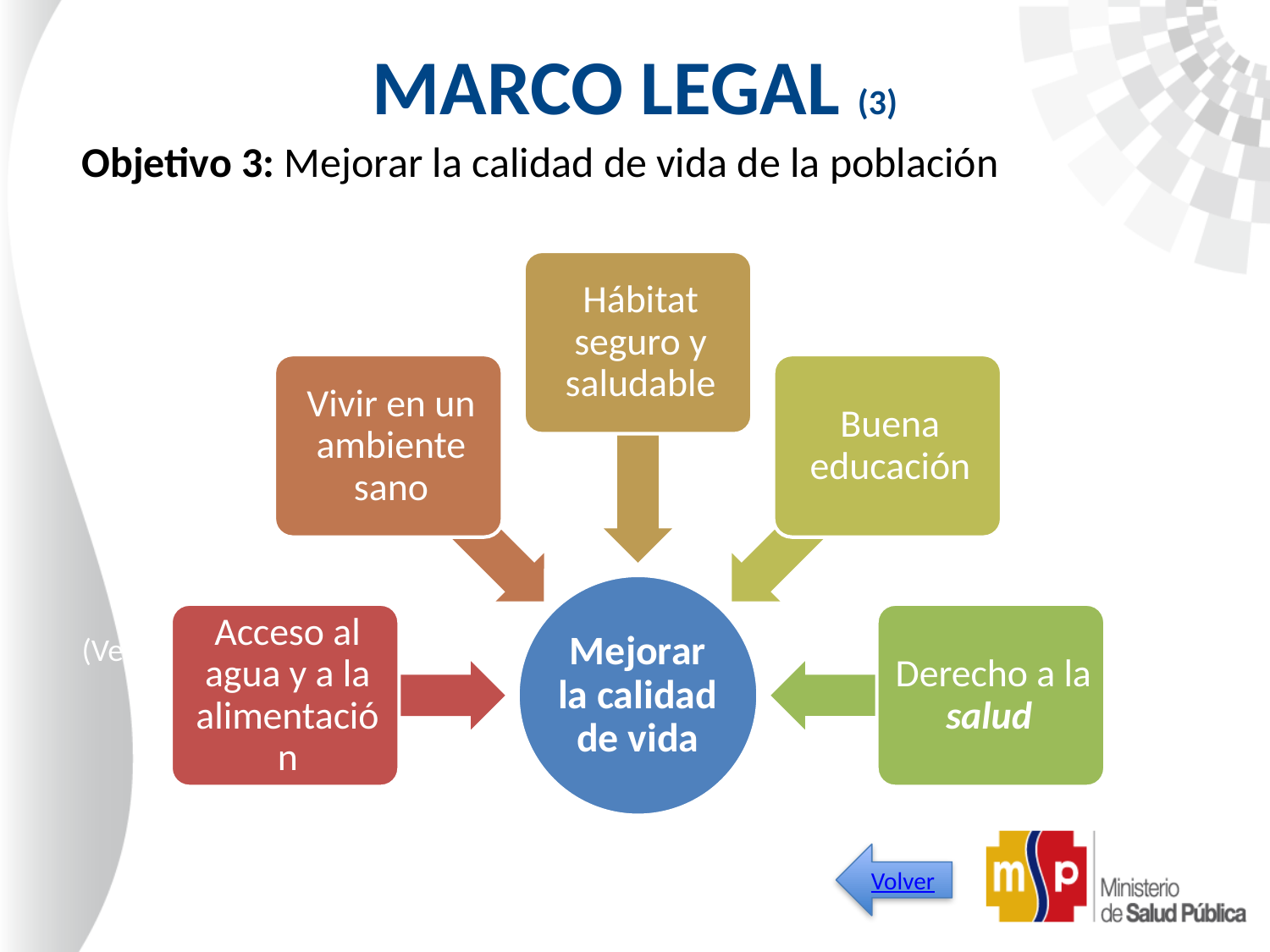

# MARCO LEGAL (3)
Objetivo 3: Mejorar la calidad de vida de la población

(Ver anexo) – Diagnóstico, Políticas y lineamientos estratégicos;  Metas
Mejorar la calidad de vida
Acceso al agua y a la alimentación
Vivir en un ambiente sano
Hábitat seguro y saludable
Buena educación
Derecho a la salud
Volver